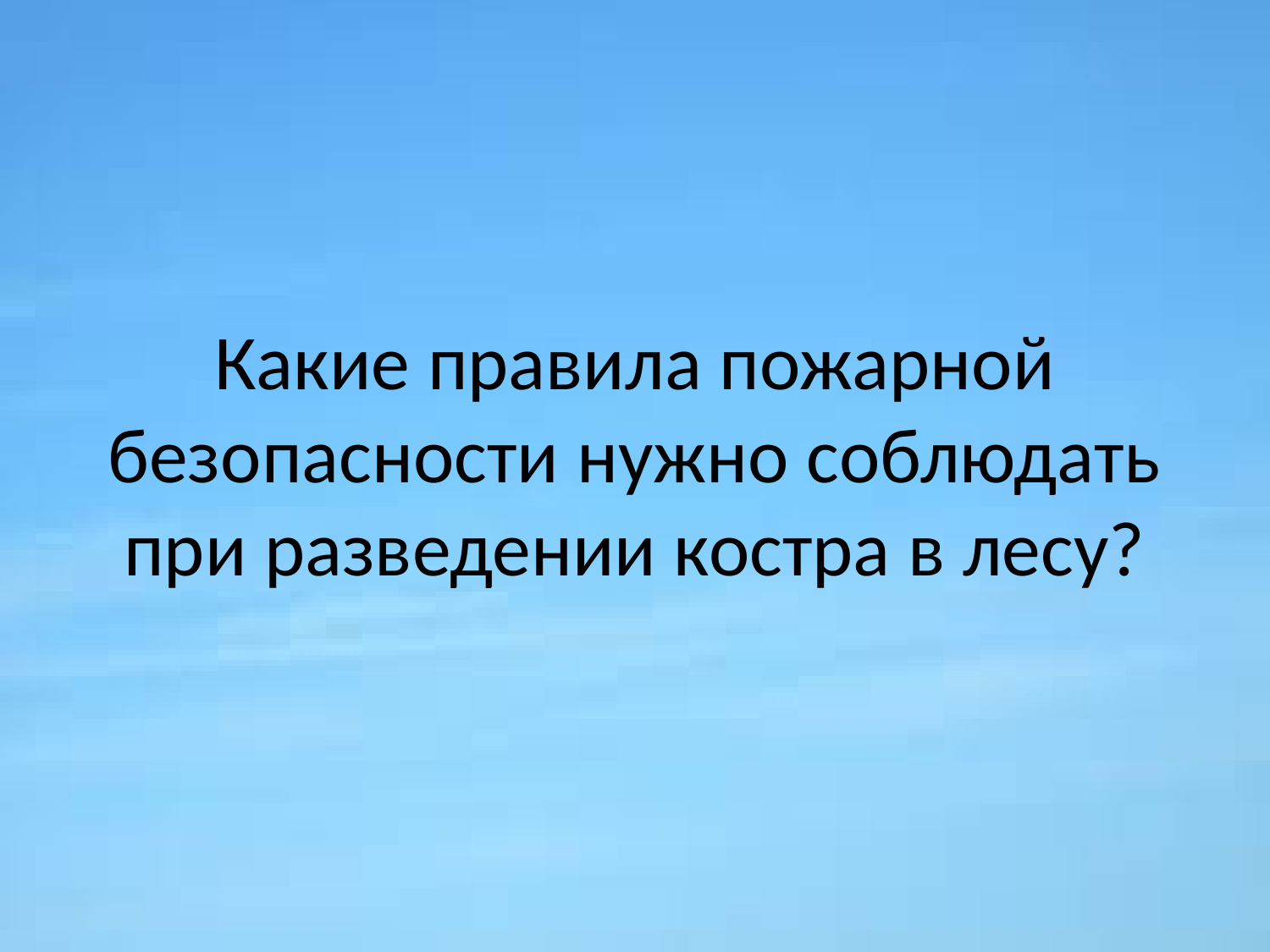

# Какие правила пожарной безопасности нужно соблюдать при разведении костра в лесу?